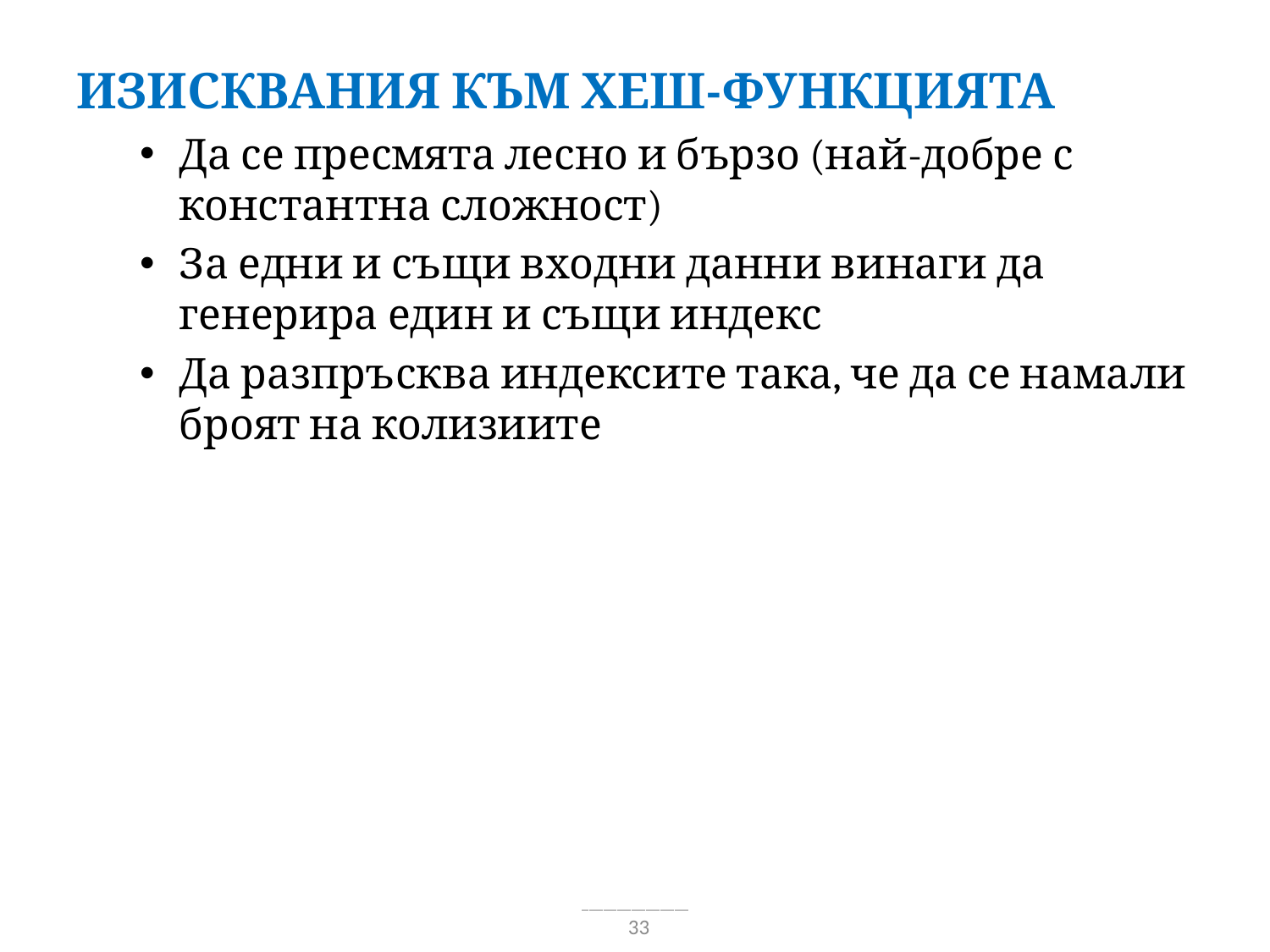

Изисквания към хеш-функцията
Да се пресмята лесно и бързо (най-добре с константна сложност)
За едни и същи входни данни винаги да генерира един и същи индекс
Да разпръсква индексите така, че да се намали броят на колизиите

33